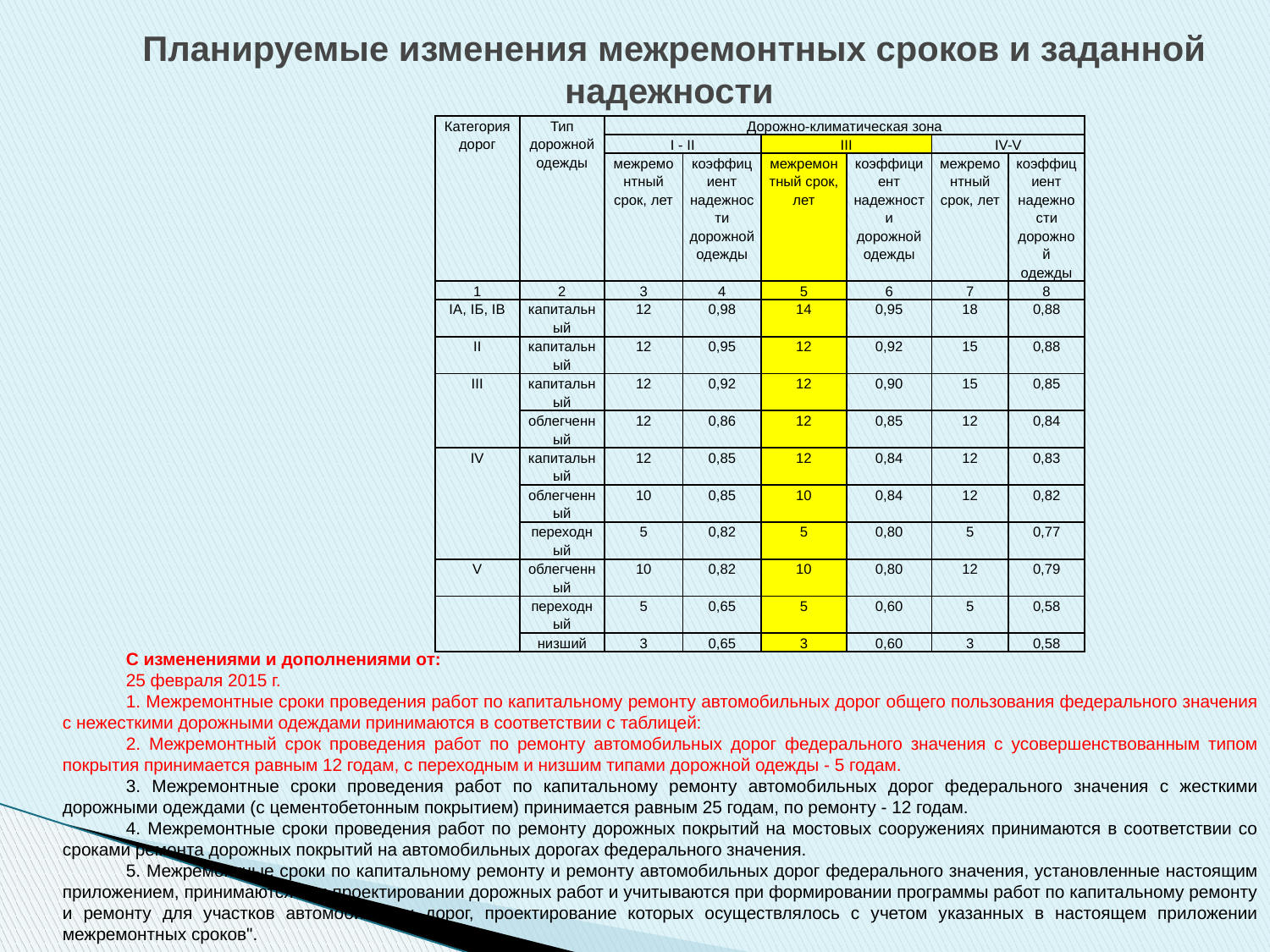

# Планируемые изменения межремонтных сроков и заданной надежности
| Категория дорог | Тип дорожной одежды | Дорожно-климатическая зона |  |  |  |  |  |
| --- | --- | --- | --- | --- | --- | --- | --- |
|  |  | I - II |  | III |  | IV-V |  |
|  |  | межремонтный срок, лет | коэффициент надежности дорожной одежды | межремонтный срок, лет | коэффициент надежности дорожной одежды | межремонтный срок, лет | коэффициент надежности дорожной одежды |
| 1 | 2 | 3 | 4 | 5 | 6 | 7 | 8 |
| IА, IБ, IB | капитальный | 12 | 0,98 | 14 | 0,95 | 18 | 0,88 |
| II | капитальный | 12 | 0,95 | 12 | 0,92 | 15 | 0,88 |
| III | капитальный | 12 | 0,92 | 12 | 0,90 | 15 | 0,85 |
|  | облегченный | 12 | 0,86 | 12 | 0,85 | 12 | 0,84 |
| IV | капитальный | 12 | 0,85 | 12 | 0,84 | 12 | 0,83 |
|  | облегченный | 10 | 0,85 | 10 | 0,84 | 12 | 0,82 |
|  | переходный | 5 | 0,82 | 5 | 0,80 | 5 | 0,77 |
| V | облегченный | 10 | 0,82 | 10 | 0,80 | 12 | 0,79 |
|  | переходный | 5 | 0,65 | 5 | 0,60 | 5 | 0,58 |
|  | низший | 3 | 0,65 | 3 | 0,60 | 3 | 0,58 |
С изменениями и дополнениями от:
25 февраля 2015 г.
1. Межремонтные сроки проведения работ по капитальному ремонту автомобильных дорог общего пользования федерального значения с нежесткими дорожными одеждами принимаются в соответствии с таблицей:
2. Межремонтный срок проведения работ по ремонту автомобильных дорог федерального значения с усовершенствованным типом покрытия принимается равным 12 годам, с переходным и низшим типами дорожной одежды - 5 годам.
3. Межремонтные сроки проведения работ по капитальному ремонту автомобильных дорог федерального значения с жесткими дорожными одеждами (с цементобетонным покрытием) принимается равным 25 годам, по ремонту - 12 годам.
4. Межремонтные сроки проведения работ по ремонту дорожных покрытий на мостовых сооружениях принимаются в соответствии со сроками ремонта дорожных покрытий на автомобильных дорогах федерального значения.
5. Межремонтные сроки по капитальному ремонту и ремонту автомобильных дорог федерального значения, установленные настоящим приложением, принимаются при проектировании дорожных работ и учитываются при формировании программы работ по капитальному ремонту и ремонту для участков автомобильных дорог, проектирование которых осуществлялось с учетом указанных в настоящем приложении межремонтных сроков".